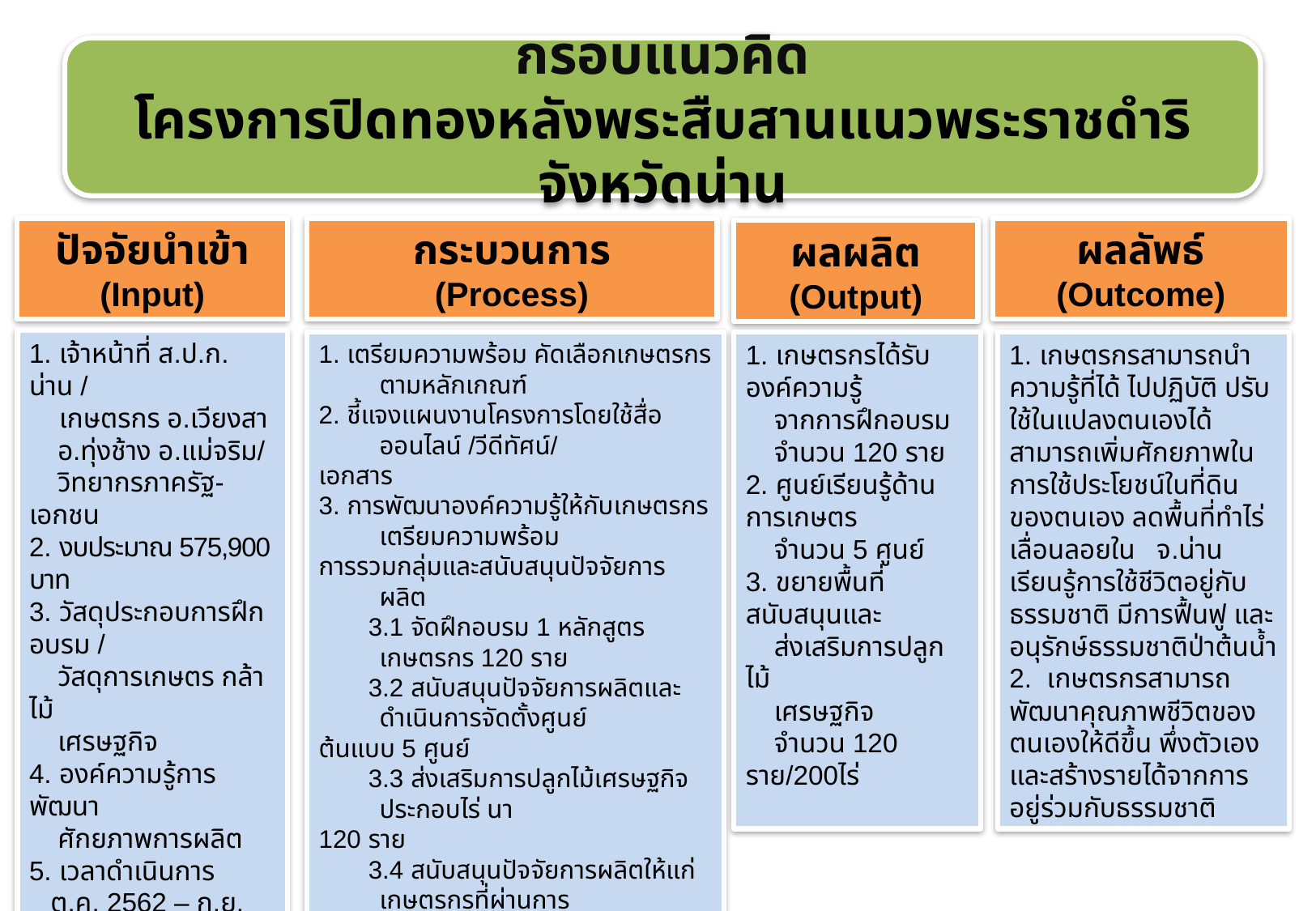

กรอบแนวคิด
โครงการปิดทองหลังพระสืบสานแนวพระราชดำริ จังหวัดน่าน
ปัจจัยนำเข้า
(Input)
1. เจ้าหน้าที่ ส.ป.ก. น่าน /
    เกษตรกร อ.เวียงสา
    อ.ทุ่งช้าง อ.แม่จริม/
    วิทยากรภาครัฐ-เอกชน
2. งบประมาณ 575,900 บาท
3. วัสดุประกอบการฝึกอบรม /
    วัสดุการเกษตร กล้าไม้
    เศรษฐกิจ
4. องค์ความรู้การพัฒนา
    ศักยภาพการผลิต
5. เวลาดำเนินการ
   ต.ค. 2562 – ก.ย. 2563
กระบวนการ
(Process)
ผลลัพธ์
(Outcome)
ผลผลิต
(Output)
1. เตรียมความพร้อม คัดเลือกเกษตรกรตามหลักเกณฑ์
2. ชี้แจงแผนงานโครงการโดยใช้สื่อออนไลน์ /วีดีทัศน์/
เอกสาร
3. การพัฒนาองค์ความรู้ให้กับเกษตรกรเตรียมความพร้อม
การรวมกลุ่มและสนับสนุนปัจจัยการผลิต
       3.1 จัดฝึกอบรม 1 หลักสูตร เกษตรกร 120 ราย
       3.2 สนับสนุนปัจจัยการผลิตและดำเนินการจัดตั้งศูนย์
ต้นแบบ 5 ศูนย์
       3.3 ส่งเสริมการปลูกไม้เศรษฐกิจ ประกอบไร่ นา
120 ราย
       3.4 สนับสนุนปัจจัยการผลิตให้แก่เกษตรกรที่ผ่านการ
ฝึกอบรม 120 ราย
4. รายงานผลการดำเนินผลการใช้จ่ายงบประมาณ
ประจำเดือน/ระบบ PARA
5. ติดตาม ประเมินผลการดำเนินงานโครงการประสานงาน
ดูแลให้คำปรึกษา และความช่วยเหลือเกษตรกร
6. เผยแพร่ประชาสัมพันธ์ผลการดำเนินงานโครงการ/
ผลสำเร็จของเกษตรกร
1. เกษตรกรได้รับองค์ความรู้
    จากการฝึกอบรม
    จำนวน 120 ราย
2. ศูนย์เรียนรู้ด้านการเกษตร
    จำนวน 5 ศูนย์
3. ขยายพื้นที่สนับสนุนและ
    ส่งเสริมการปลูกไม้
    เศรษฐกิจ
    จำนวน 120 ราย/200ไร่

1. เกษตรกรสามารถนำความรู้ที่ได้ ไปปฏิบัติ ปรับใช้ในแปลงตนเองได้ สามารถเพิ่มศักยภาพในการใช้ประโยชน์ในที่ดินของตนเอง ลดพื้นที่ทำไร่เลื่อนลอยใน   จ.น่าน เรียนรู้การใช้ชีวิตอยู่กับธรรมชาติ มีการฟื้นฟู และอนุรักษ์ธรรมชาติป่าต้นน้ำ
2.  เกษตรกรสามารถพัฒนาคุณภาพชีวิตของตนเองให้ดีขึ้น พึ่งตัวเอง และสร้างรายได้จากการอยู่ร่วมกับธรรมชาติ